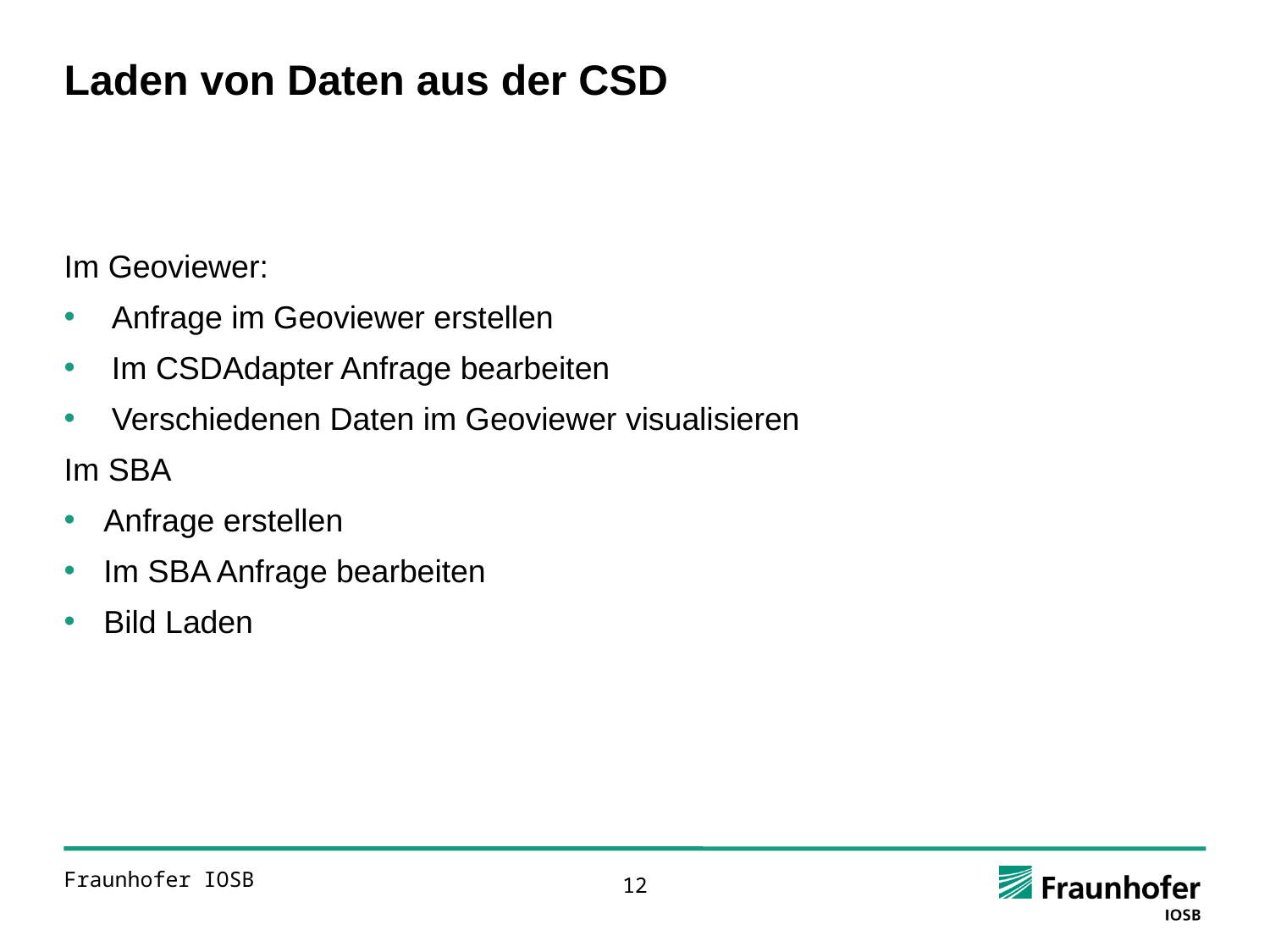

# Laden von Daten aus der CSD
Im Geoviewer:
Anfrage im Geoviewer erstellen
Im CSDAdapter Anfrage bearbeiten
Verschiedenen Daten im Geoviewer visualisieren
Im SBA
Anfrage erstellen
Im SBA Anfrage bearbeiten
Bild Laden